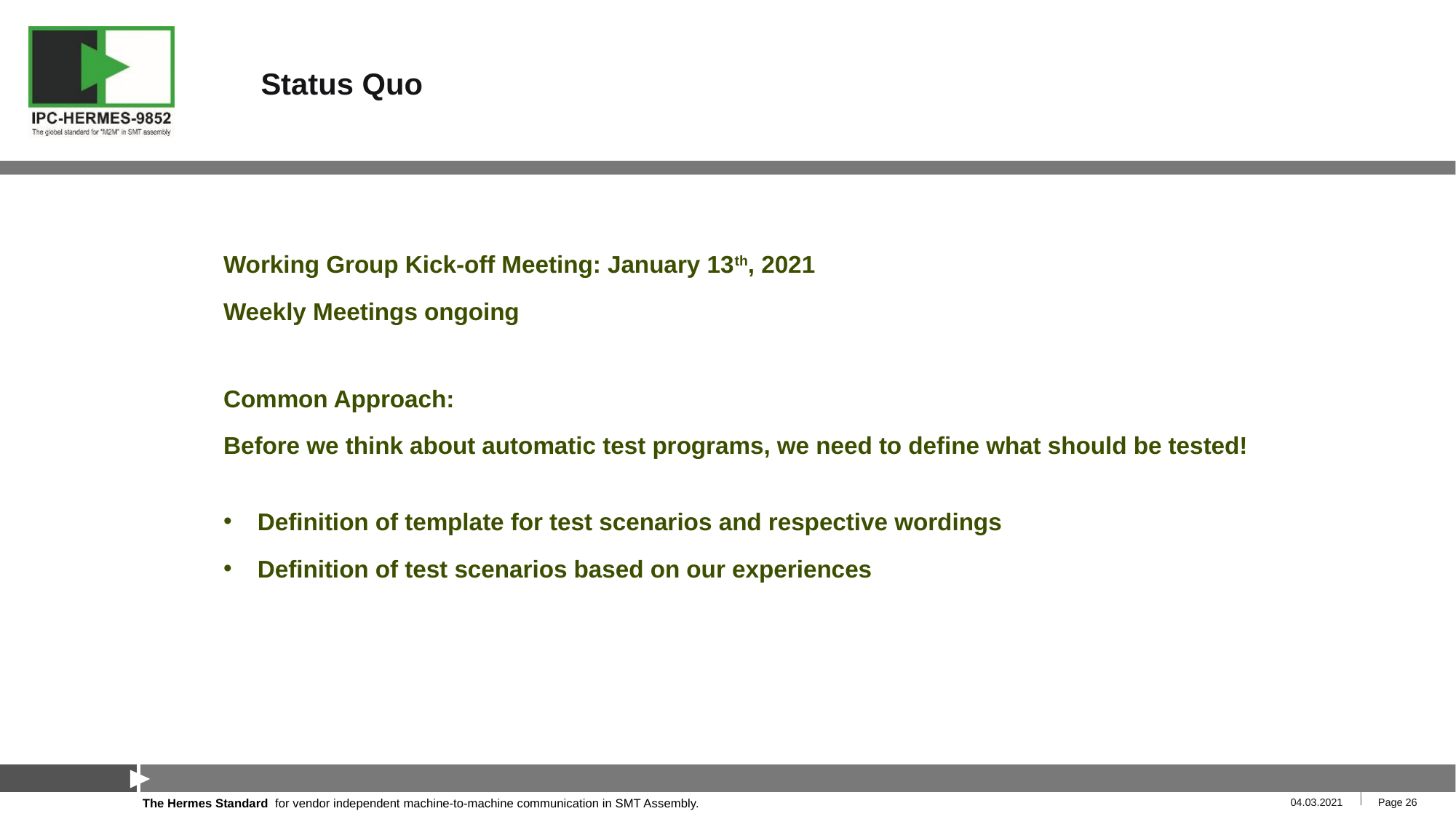

# Status Quo
Working Group Kick-off Meeting: January 13th, 2021
Weekly Meetings ongoing
Common Approach:
Before we think about automatic test programs, we need to define what should be tested!
Definition of template for test scenarios and respective wordings
Definition of test scenarios based on our experiences

04.03.2021
Page 26